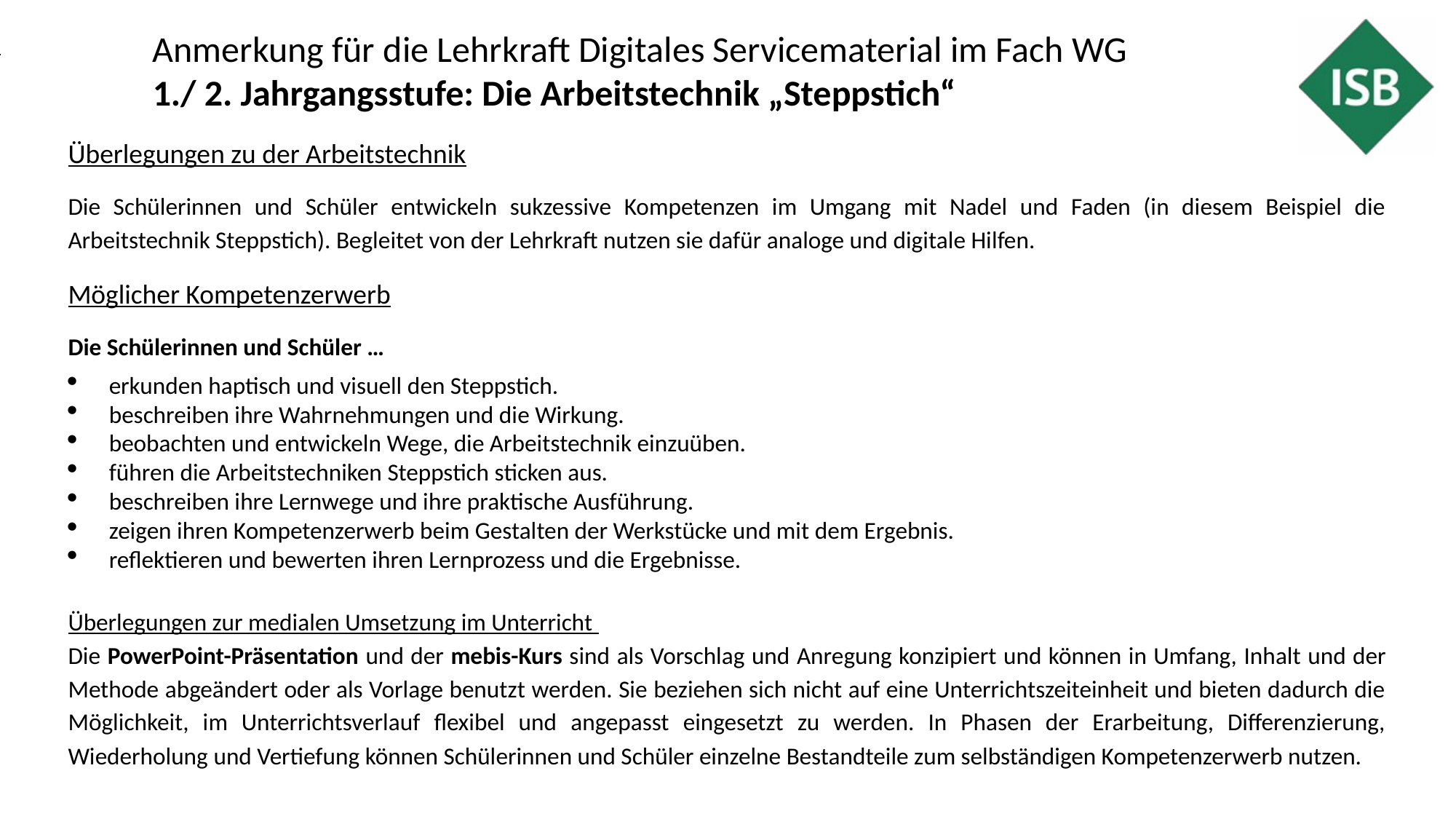

Anmerkung für die Lehrkraft Digitales Servicematerial im Fach WG
1./ 2. Jahrgangsstufe: Die Arbeitstechnik „Steppstich“

Überlegungen zu der Arbeitstechnik
Die Schülerinnen und Schüler entwickeln sukzessive Kompetenzen im Umgang mit Nadel und Faden (in diesem Beispiel die Arbeitstechnik Steppstich). Begleitet von der Lehrkraft nutzen sie dafür analoge und digitale Hilfen.
Möglicher Kompetenzerwerb
Die Schülerinnen und Schüler …
erkunden haptisch und visuell den Steppstich.
beschreiben ihre Wahrnehmungen und die Wirkung.
beobachten und entwickeln Wege, die Arbeitstechnik einzuüben.
führen die Arbeitstechniken Steppstich sticken aus.
beschreiben ihre Lernwege und ihre praktische Ausführung.
zeigen ihren Kompetenzerwerb beim Gestalten der Werkstücke und mit dem Ergebnis.
reflektieren und bewerten ihren Lernprozess und die Ergebnisse.

Überlegungen zur medialen Umsetzung im Unterricht
Die PowerPoint-Präsentation und der mebis-Kurs sind als Vorschlag und Anregung konzipiert und können in Umfang, Inhalt und der Methode abgeändert oder als Vorlage benutzt werden. Sie beziehen sich nicht auf eine Unterrichtszeiteinheit und bieten dadurch die Möglichkeit, im Unterrichtsverlauf flexibel und angepasst eingesetzt zu werden. In Phasen der Erarbeitung, Differenzierung, Wiederholung und Vertiefung können Schülerinnen und Schüler einzelne Bestandteile zum selbständigen Kompetenzerwerb nutzen.